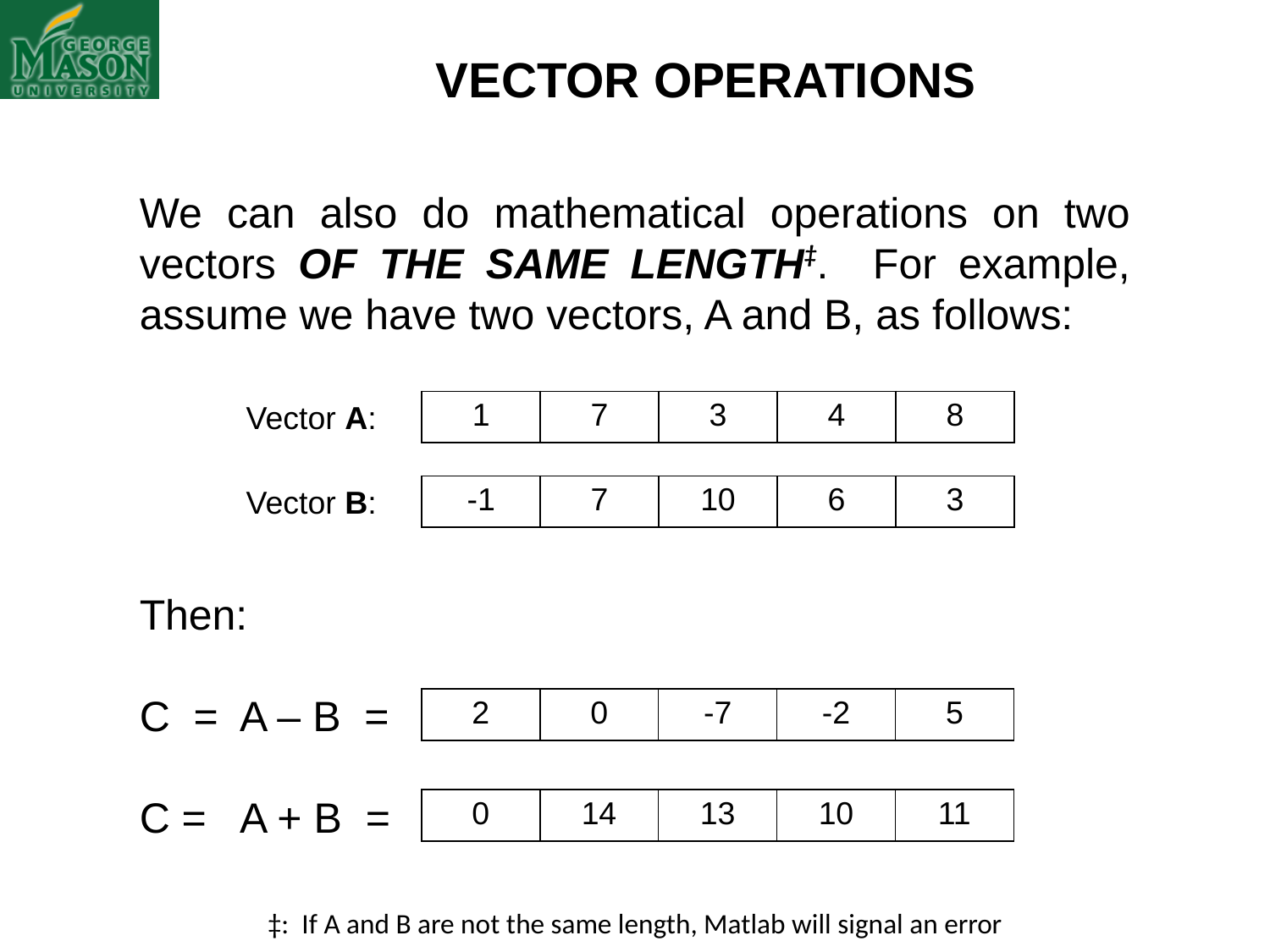

VECTOR OPERATIONS
We can also do mathematical operations on two vectors OF THE SAME LENGTH‡.  For example, assume we have two vectors, A and B, as follows:
Vector A:
| 1 | 7 | 3 | 4 | 8 |
| --- | --- | --- | --- | --- |
Vector B:
| -1 | 7 | 10 | 6 | 3 |
| --- | --- | --- | --- | --- |
Then:

C  =  A – B  =

C =   A + B  =
| 2 | 0 | -7 | -2 | 5 |
| --- | --- | --- | --- | --- |
| 0 | 14 | 13 | 10 | 11 |
| --- | --- | --- | --- | --- |
‡:  If A and B are not the same length, Matlab will signal an error